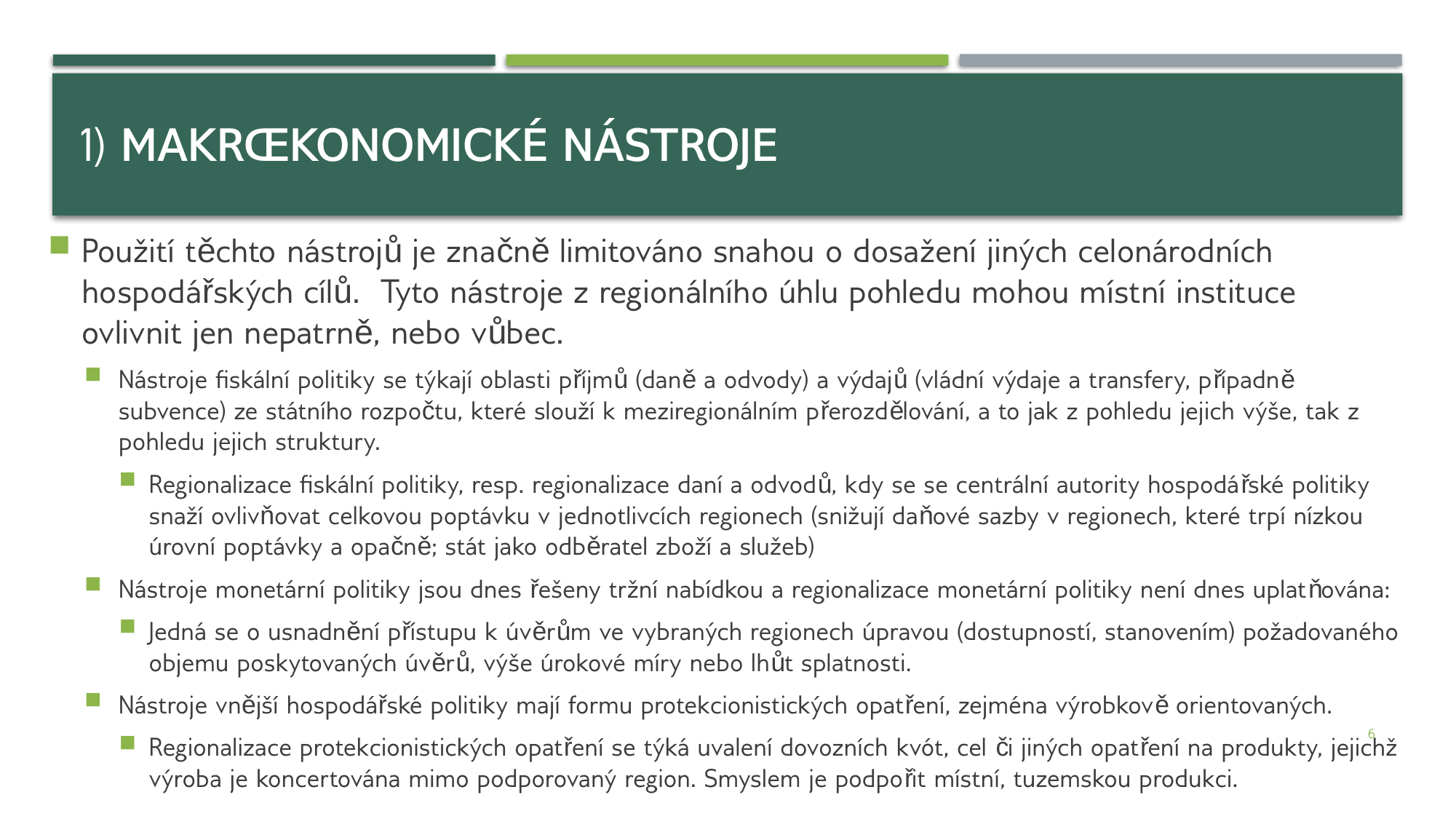

# 1) Makroekonomické nástroje
Použití těchto nástrojů je značně limitováno snahou o dosažení jiných celonárodních hospodářských cílů.  Tyto nástroje z regionálního úhlu pohledu mohou místní instituce ovlivnit jen nepatrně, nebo vůbec.
Nástroje fiskální politiky se týkají oblasti příjmů (daně a odvody) a výdajů (vládní výdaje a transfery, případně subvence) ze státního rozpočtu, které slouží k meziregionálním přerozdělování, a to jak z pohledu jejich výše, tak z pohledu jejich struktury.
Regionalizace fiskální politiky, resp. regionalizace daní a odvodů, kdy se se centrální autority hospodářské politiky snaží ovlivňovat celkovou poptávku v jednotlivcích regionech (snižují daňové sazby v regionech, které trpí nízkou úrovní poptávky a opačně; stát jako odběratel zboží a služeb)
Nástroje monetární politiky jsou dnes řešeny tržní nabídkou a regionalizace monetární politiky není dnes uplatňována:
Jedná se o usnadnění přístupu k úvěrům ve vybraných regionech úpravou (dostupností, stanovením) požadovaného objemu poskytovaných úvěrů, výše úrokové míry nebo lhůt splatnosti.
Nástroje vnější hospodářské politiky mají formu protekcionistických opatření, zejména výrobkově orientovaných.
Regionalizace protekcionistických opatření se týká uvalení dovozních kvót, cel či jiných opatření na produkty, jejichž výroba je koncertována mimo podporovaný region. Smyslem je podpořit místní, tuzemskou produkci.
6